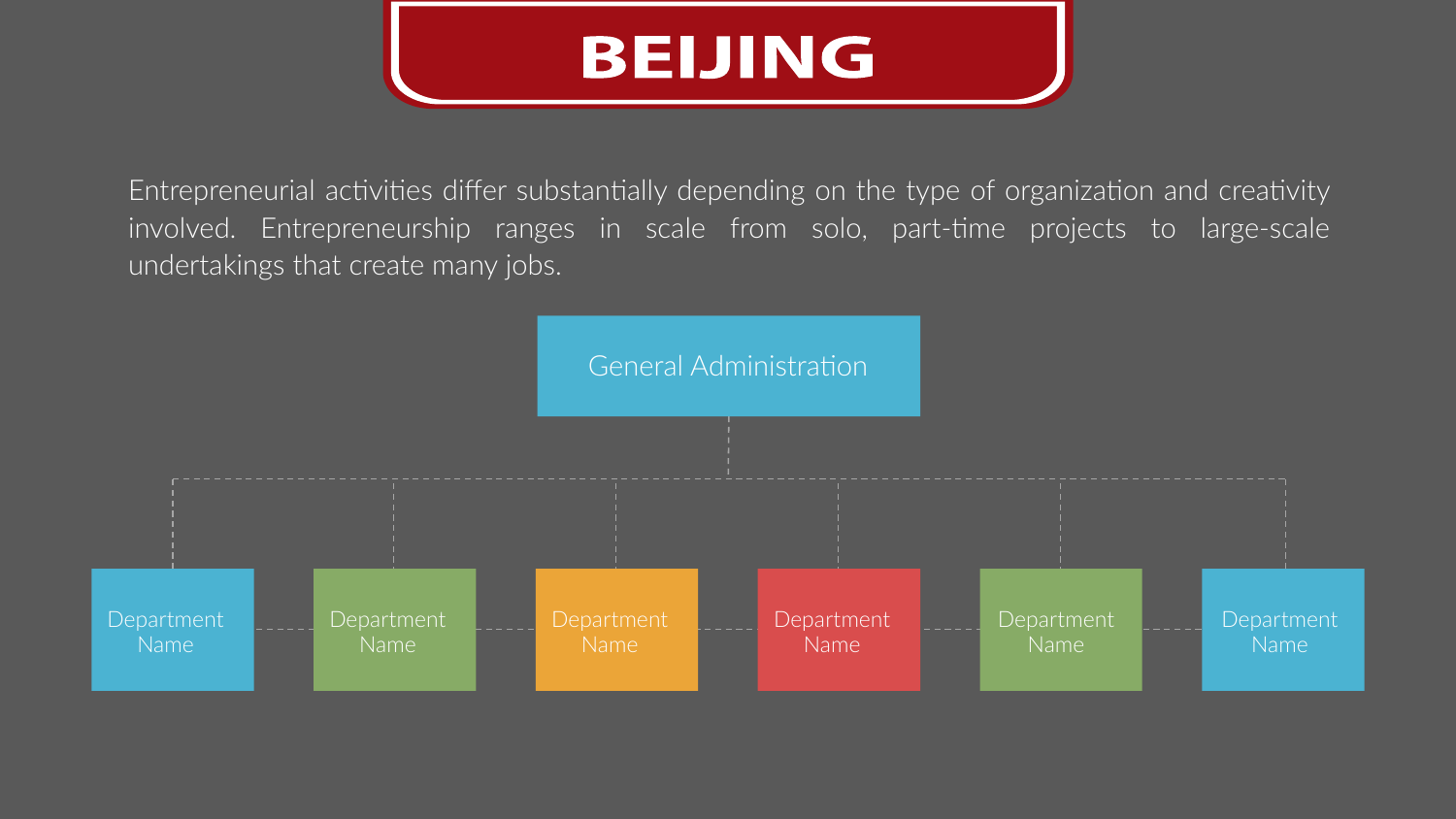

Entrepreneurial activities differ substantially depending on the type of organization and creativity involved. Entrepreneurship ranges in scale from solo, part-time projects to large-scale undertakings that create many jobs.

General Administration

Department Name
Department Name
Department Name
Department Name
Department Name
Department Name